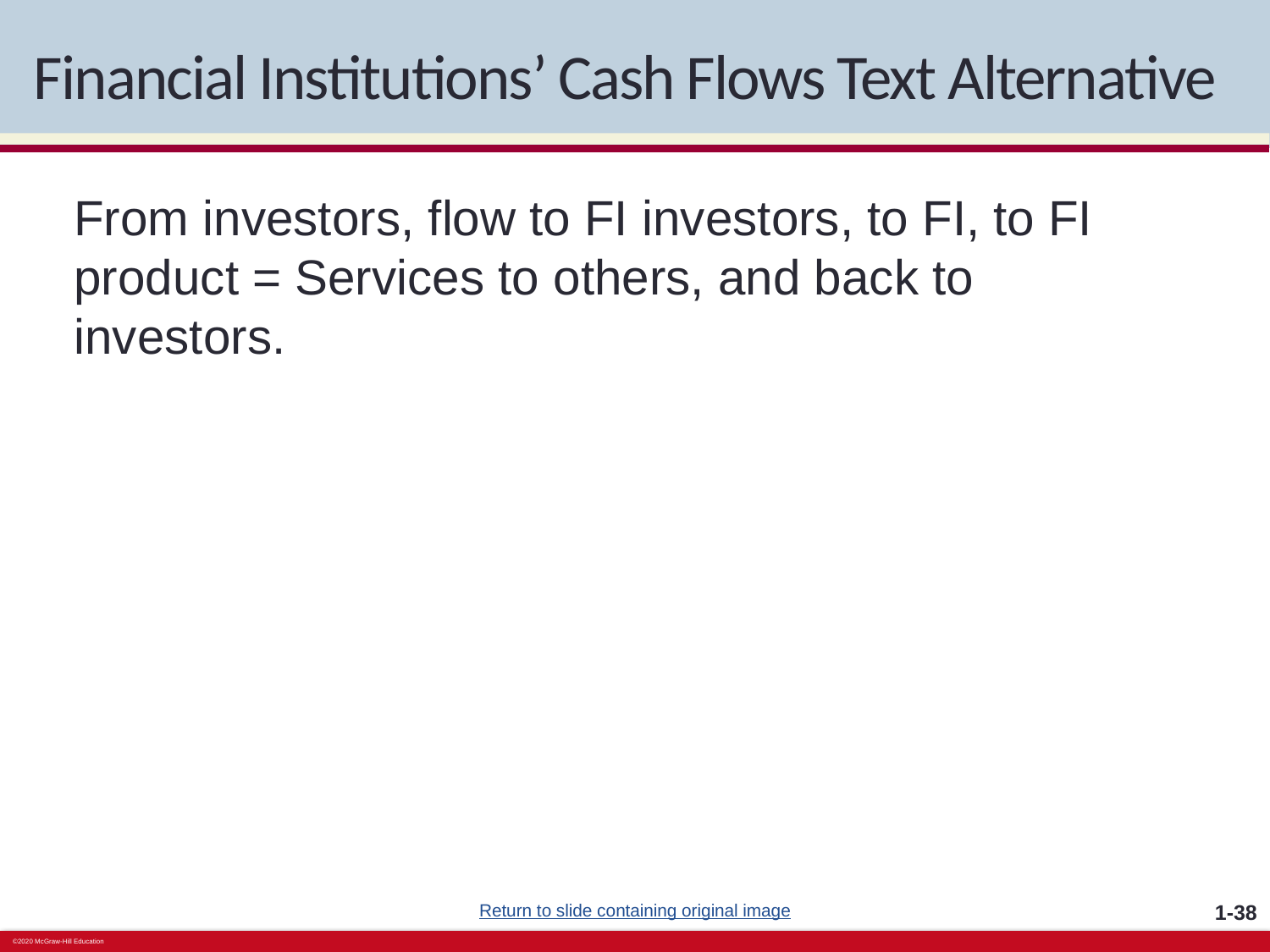

# Financial Institutions’ Cash Flows Text Alternative
From investors, flow to FI investors, to FI, to FI product = Services to others, and back to investors.
Return to slide containing original image